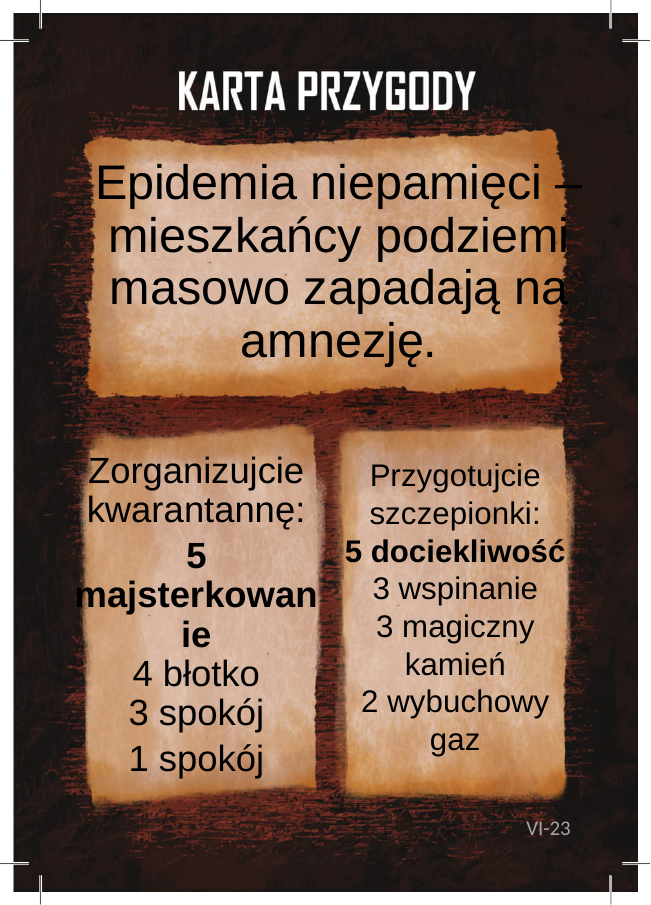

# Epidemia niepamięci – mieszkańcy podziemi masowo zapadają na amnezję.
Zorganizujcie kwarantannę:
5 majsterkowanie
4 błotko
3 spokój
1 spokój
Przygotujcie szczepionki:
5 dociekliwość
3 wspinanie
3 magiczny kamień
2 wybuchowy gaz
VI-23